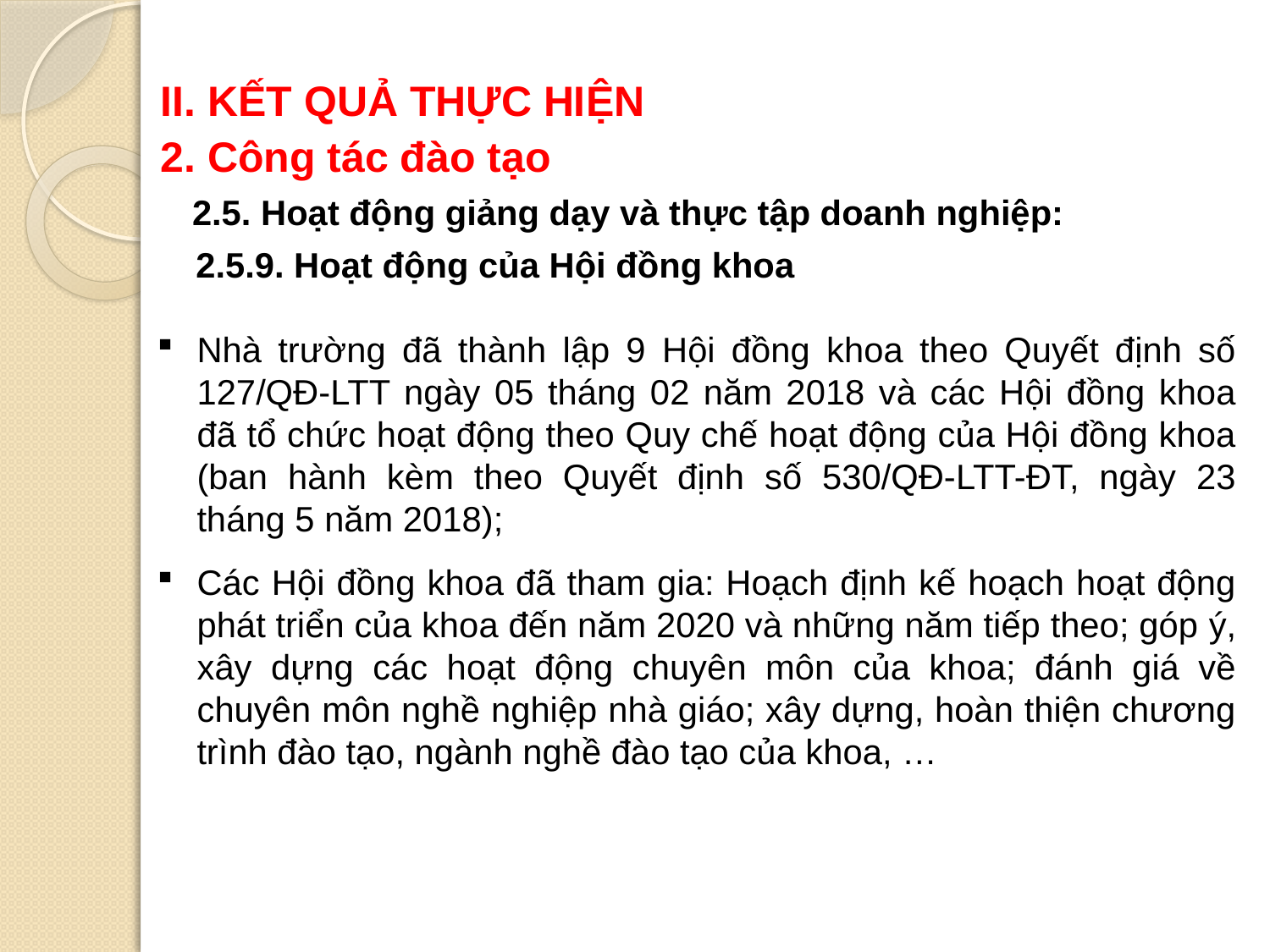

II. KẾT QUẢ THỰC HIỆN
2. Công tác đào tạo
2.5. Hoạt động giảng dạy và thực tập doanh nghiệp:
2.5.9. Hoạt động của Hội đồng khoa
Nhà trường đã thành lập 9 Hội đồng khoa theo Quyết định số 127/QĐ-LTT ngày 05 tháng 02 năm 2018 và các Hội đồng khoa đã tổ chức hoạt động theo Quy chế hoạt động của Hội đồng khoa (ban hành kèm theo Quyết định số 530/QĐ-LTT-ĐT, ngày 23 tháng 5 năm 2018);
Các Hội đồng khoa đã tham gia: Hoạch định kế hoạch hoạt động phát triển của khoa đến năm 2020 và những năm tiếp theo; góp ý, xây dựng các hoạt động chuyên môn của khoa; đánh giá về chuyên môn nghề nghiệp nhà giáo; xây dựng, hoàn thiện chương trình đào tạo, ngành nghề đào tạo của khoa, …